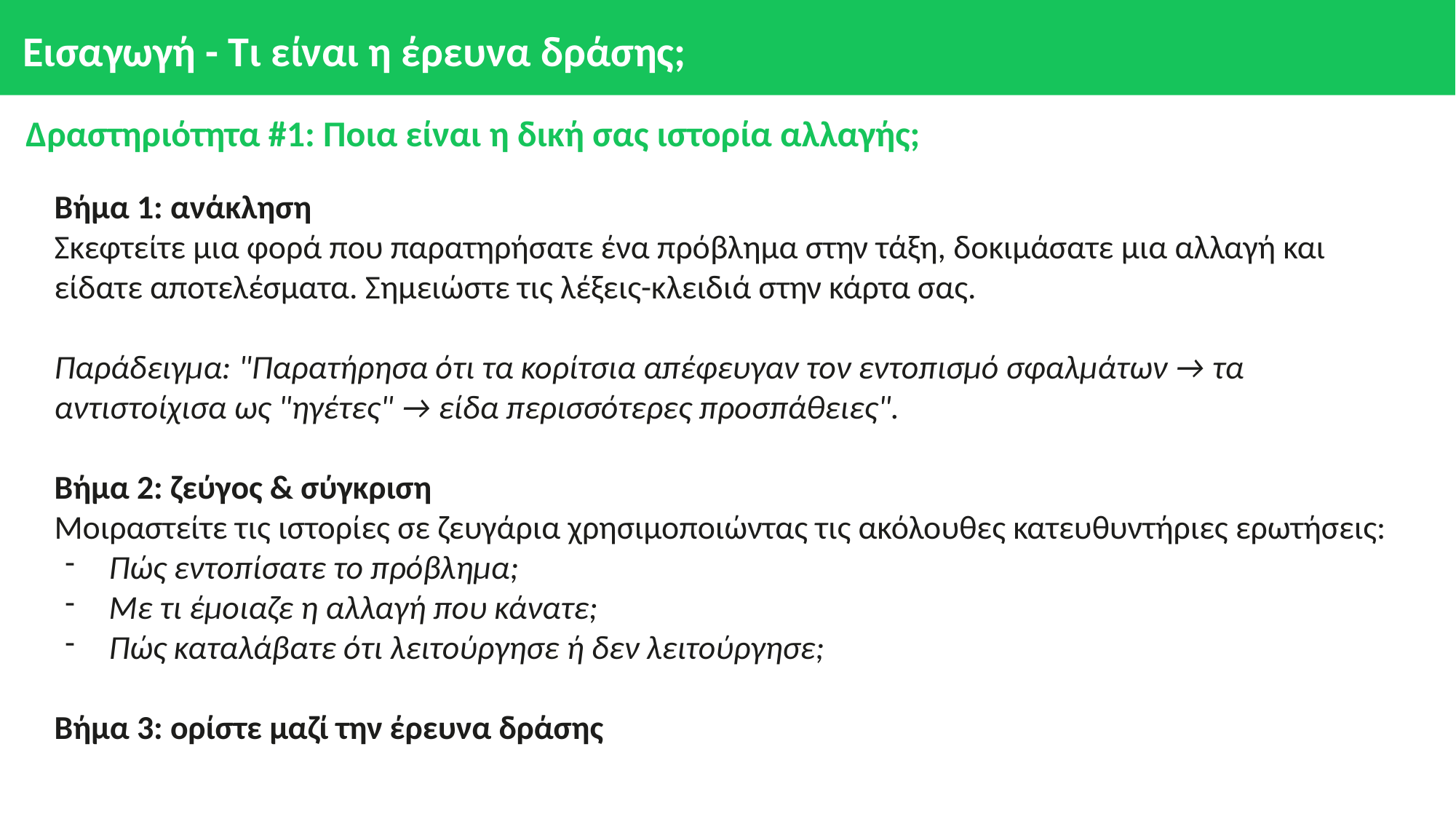

# Εισαγωγή - Τι είναι η έρευνα δράσης;
Δραστηριότητα #1: Ποια είναι η δική σας ιστορία αλλαγής;
Βήμα 1: ανάκληση
Σκεφτείτε μια φορά που παρατηρήσατε ένα πρόβλημα στην τάξη, δοκιμάσατε μια αλλαγή και είδατε αποτελέσματα. Σημειώστε τις λέξεις-κλειδιά στην κάρτα σας.

Παράδειγμα: "Παρατήρησα ότι τα κορίτσια απέφευγαν τον εντοπισμό σφαλμάτων → τα αντιστοίχισα ως "ηγέτες" → είδα περισσότερες προσπάθειες".

Βήμα 2: ζεύγος & σύγκριση
Μοιραστείτε τις ιστορίες σε ζευγάρια χρησιμοποιώντας τις ακόλουθες κατευθυντήριες ερωτήσεις:
Πώς εντοπίσατε το πρόβλημα;
Με τι έμοιαζε η αλλαγή που κάνατε;
Πώς καταλάβατε ότι λειτούργησε ή δεν λειτούργησε;

Βήμα 3: ορίστε μαζί την έρευνα δράσης